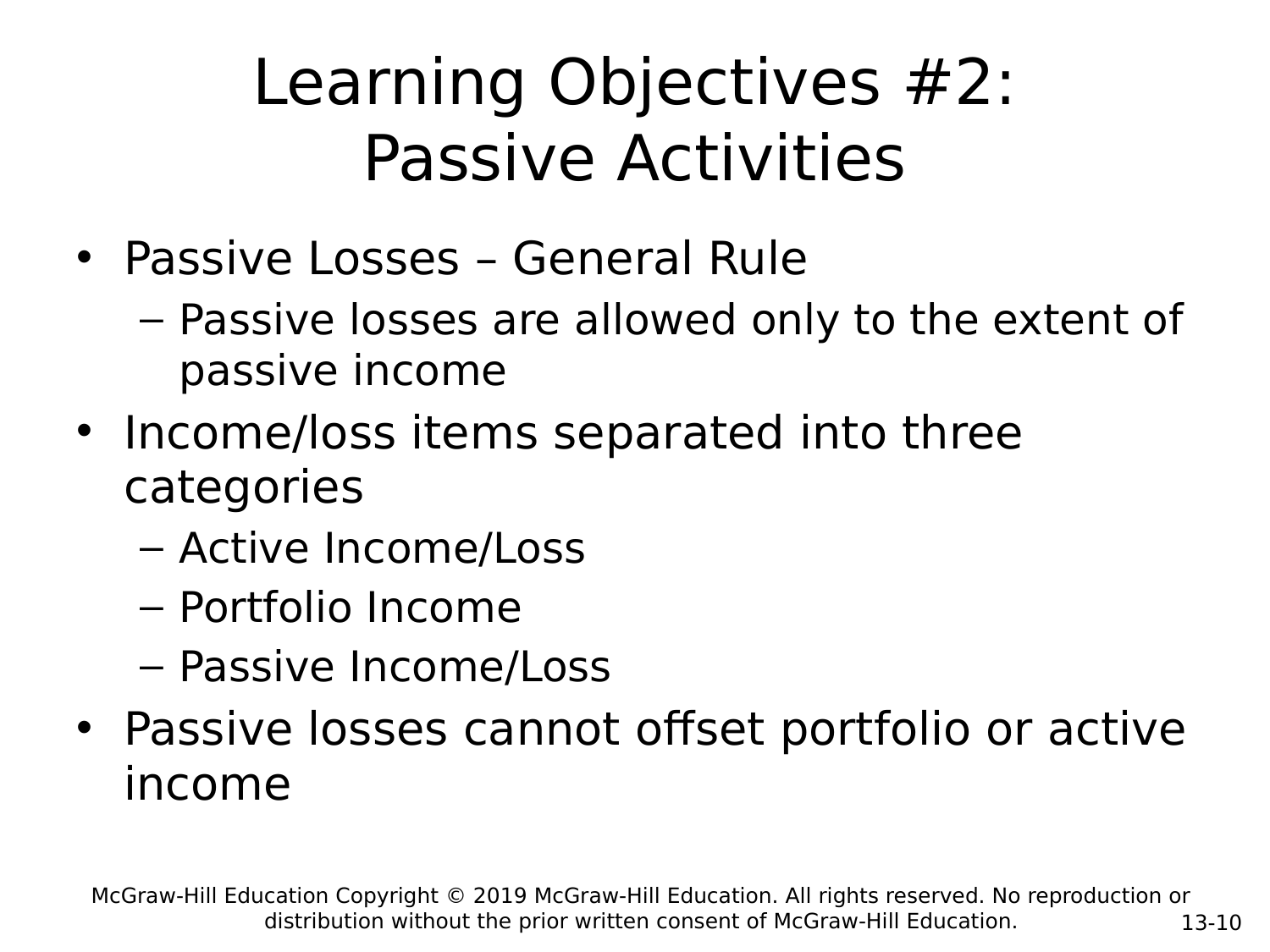

# Learning Objectives #2: Passive Activities
Passive Losses – General Rule
Passive losses are allowed only to the extent of passive income
Income/loss items separated into three categories
Active Income/Loss
Portfolio Income
Passive Income/Loss
Passive losses cannot offset portfolio or active income
McGraw-Hill Education Copyright © 2019 McGraw-Hill Education. All rights reserved. No reproduction or distribution without the prior written consent of McGraw-Hill Education.
13-10